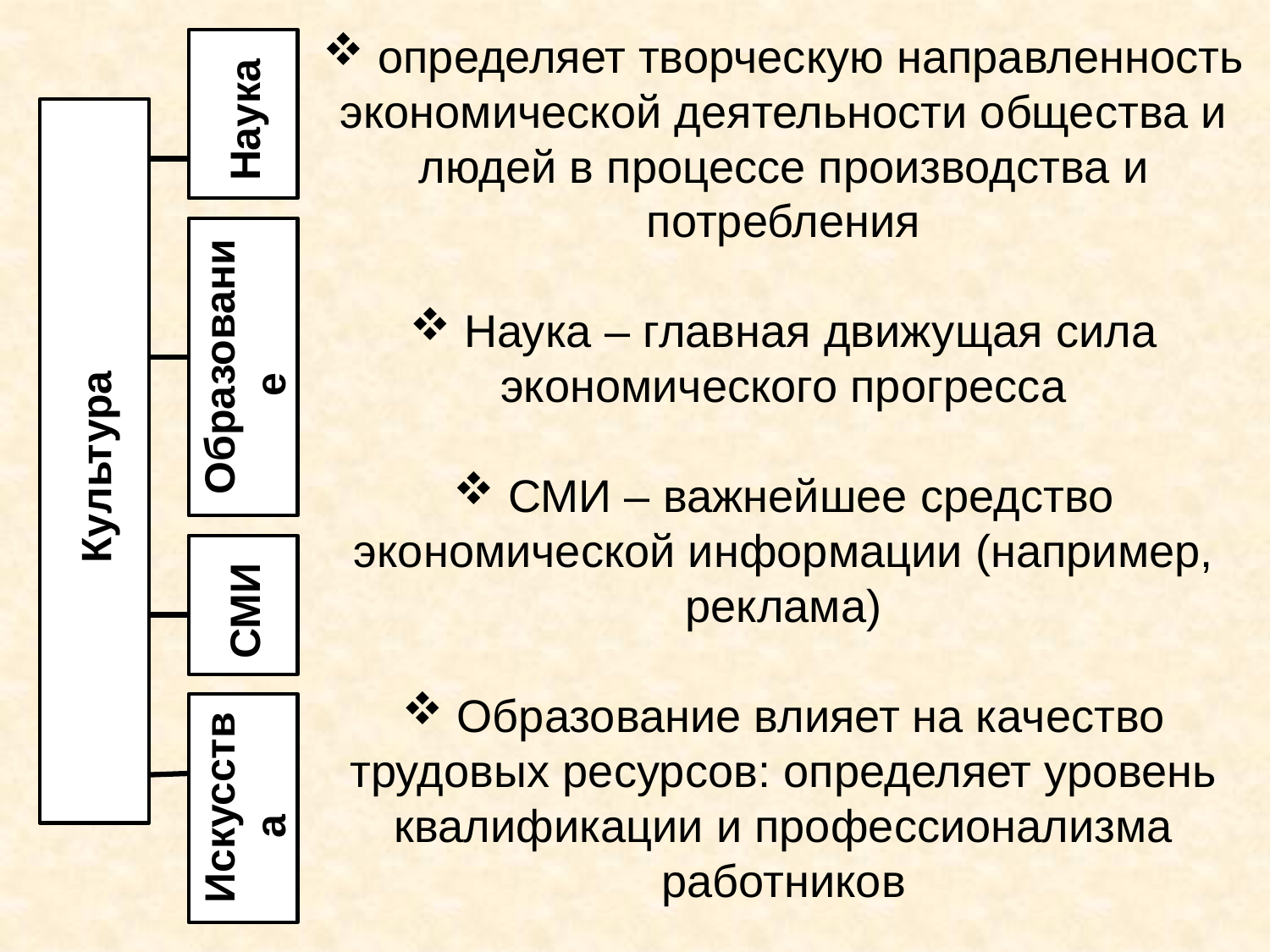

определяет творческую направленность экономической деятельности общества и людей в процессе производства и потребления

 Наука – главная движущая сила экономического прогресса

 СМИ – важнейшее средство экономической информации (например, реклама)

 Образование влияет на качество трудовых ресурсов: определяет уровень квалификации и профессионализма работников
Наука
Культура
Образование
СМИ
Искусства